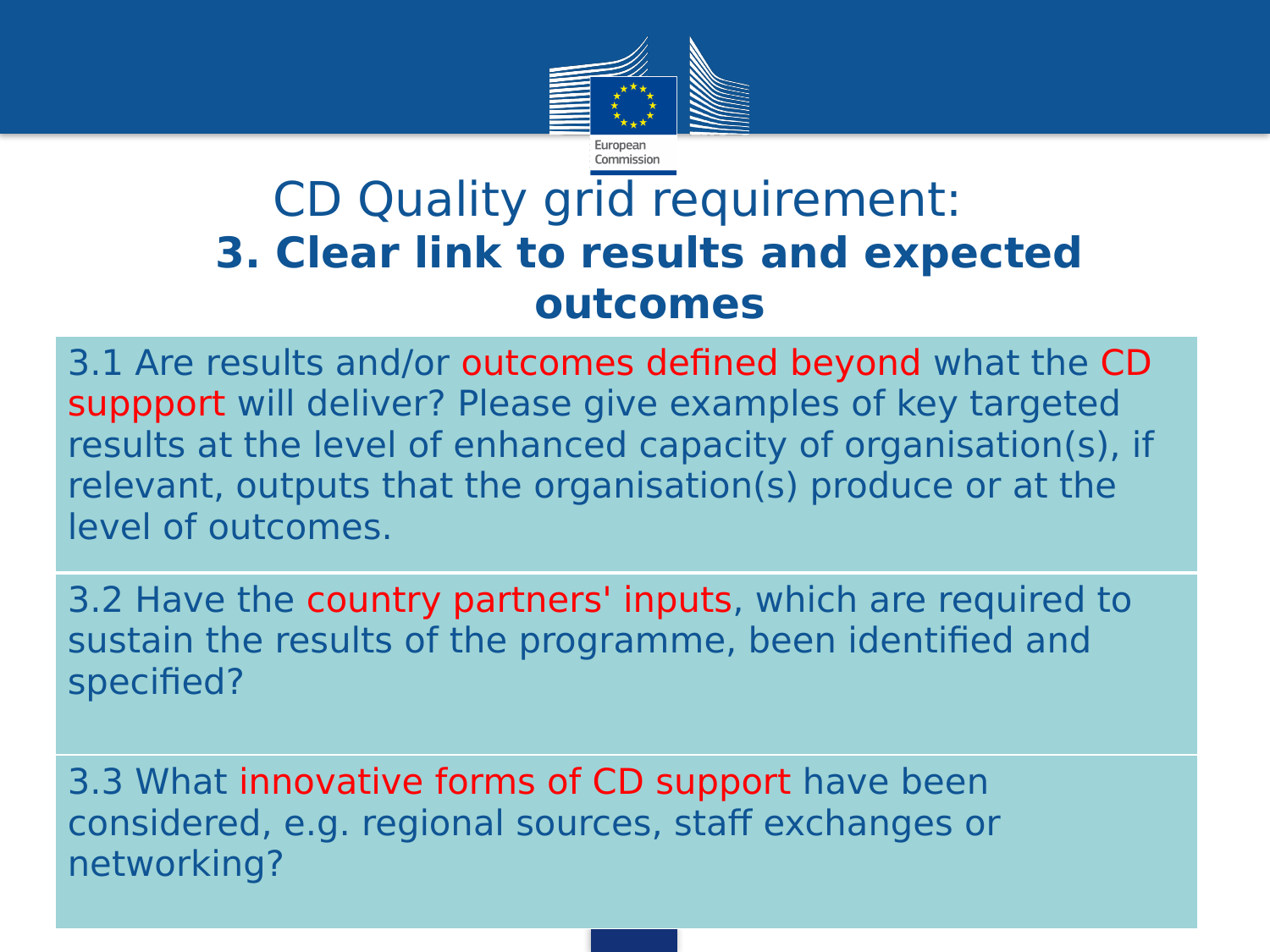

# CD Quality grid requirement: 3. Clear link to results and expected outcomes
| 3.1 Are results and/or outcomes defined beyond what the CD suppport will deliver? Please give examples of key targeted results at the level of enhanced capacity of organisation(s), if relevant, outputs that the organisation(s) produce or at the level of outcomes. |
| --- |
| 3.2 Have the country partners' inputs, which are required to sustain the results of the programme, been identified and specified? |
| 3.3 What innovative forms of CD support have been considered, e.g. regional sources, staff exchanges or networking? |